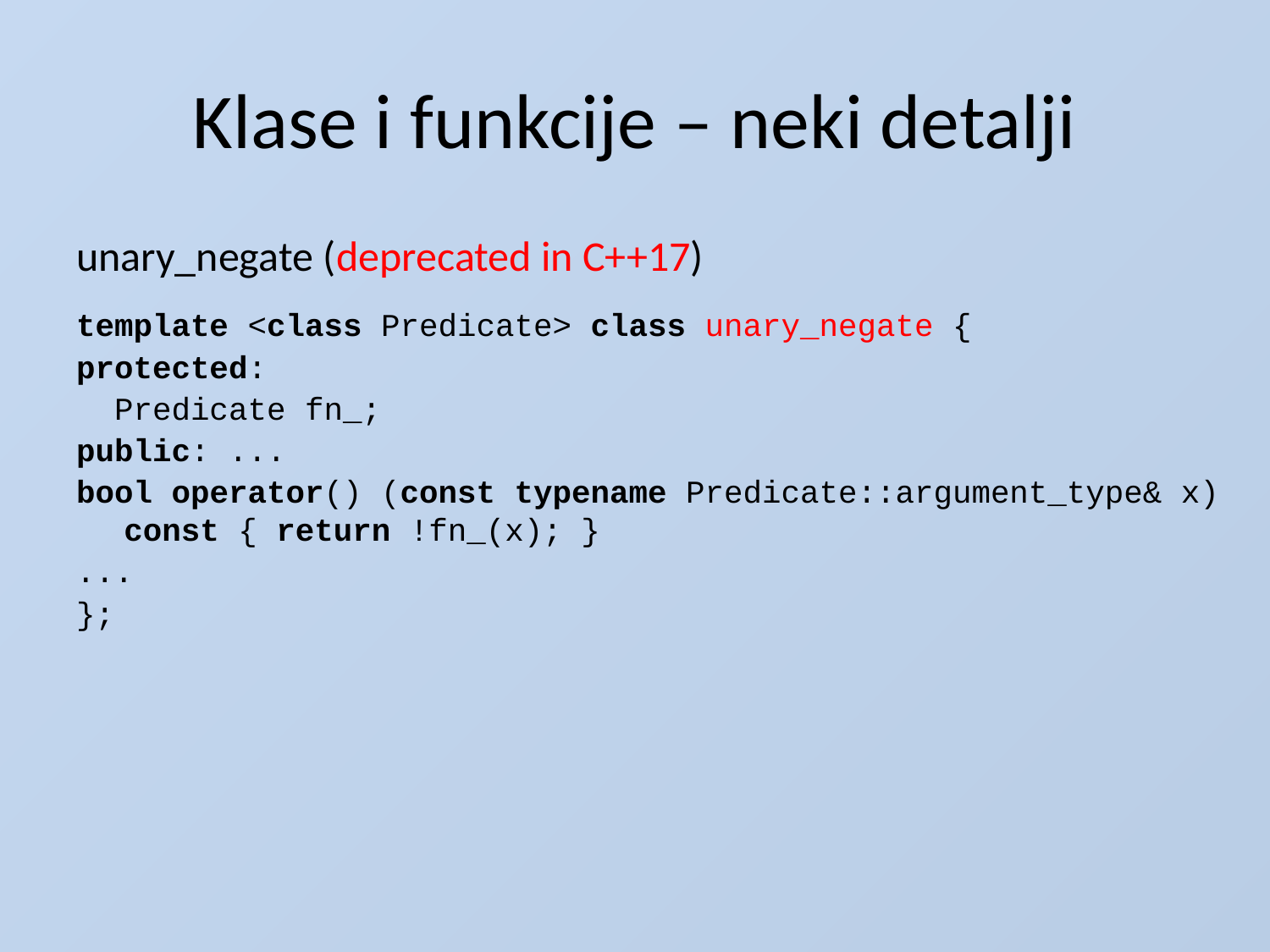

# Klase i funkcije – neki detalji
unary_negate (deprecated in C++17)

template <class Predicate> class unary_negate {
protected:
  Predicate fn_;
public: ...
bool operator() (const typename Predicate::argument_type& x) const { return !fn_(x); }
...
};